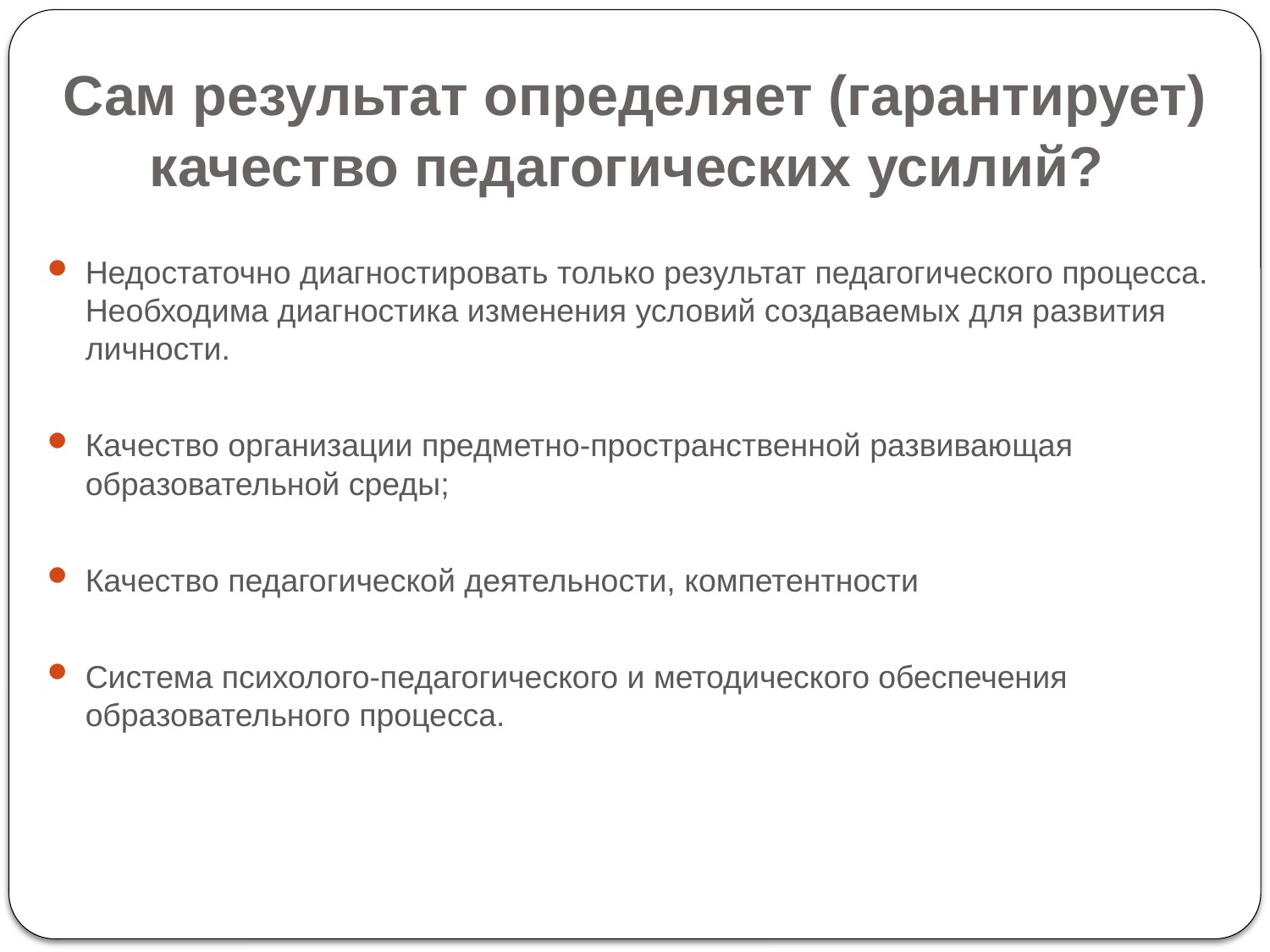

# Сам результат определяет (гарантирует) качество педагогических усилий?
Недостаточно диагностировать только результат педагогического процесса. Необходима диагностика изменения условий создаваемых для развития личности.

Качество организации предметно-пространственной развивающая образовательной среды;

Качество педагогической деятельности, компетентности

Система психолого-педагогического и методического обеспечения образовательного процесса.